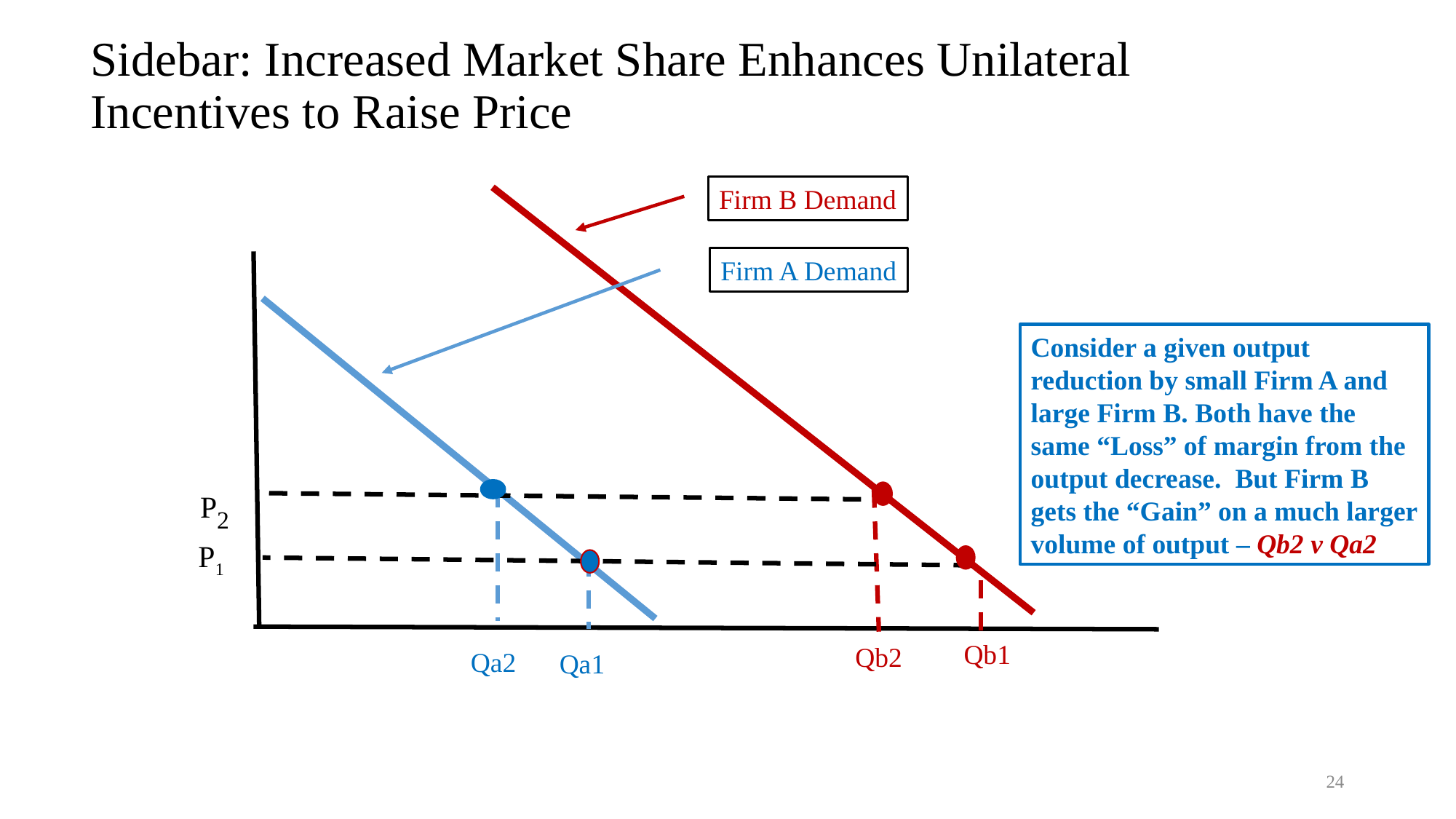

# Sidebar: Increased Market Share Enhances Unilateral Incentives to Raise Price
Firm B Demand

Firm A Demand
Consider a given output reduction by small Firm A and large Firm B. Both have the same “Loss” of margin from the output decrease.  But Firm B gets the “Gain” on a much larger volume of output – Qb2 v Qa2
P2

P1

Qb1
Qb2
Qa2
Qa1
24